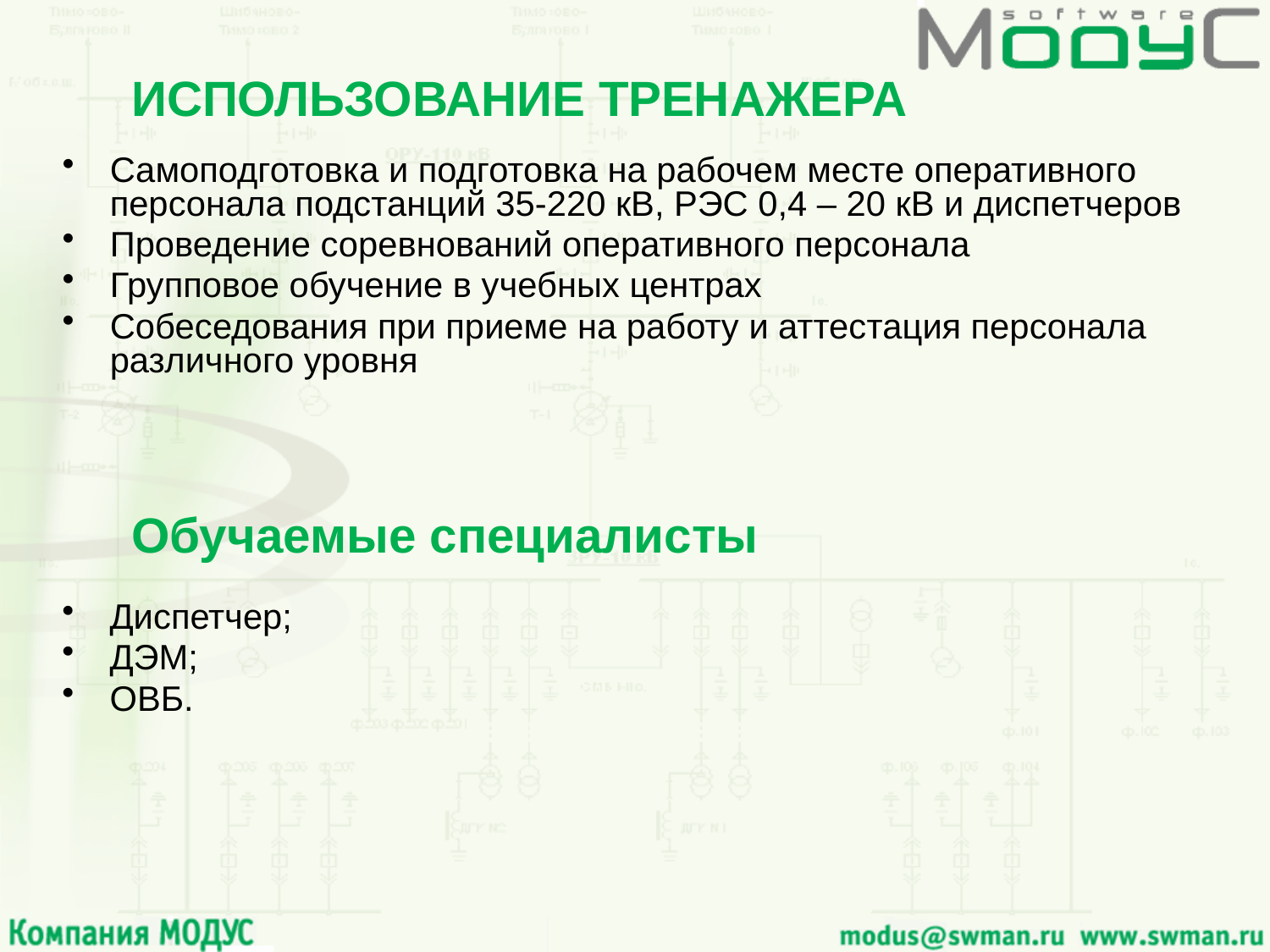

# ИСПОЛЬЗОВАНИЕ ТРЕНАЖЕРА
Самоподготовка и подготовка на рабочем месте оперативного персонала подстанций 35-220 кВ, РЭС 0,4 – 20 кВ и диспетчеров
Проведение соревнований оперативного персонала
Групповое обучение в учебных центрах
Собеседования при приеме на работу и аттестация персонала различного уровня

Обучаемые специалисты
Диспетчер;
ДЭМ;
ОВБ.